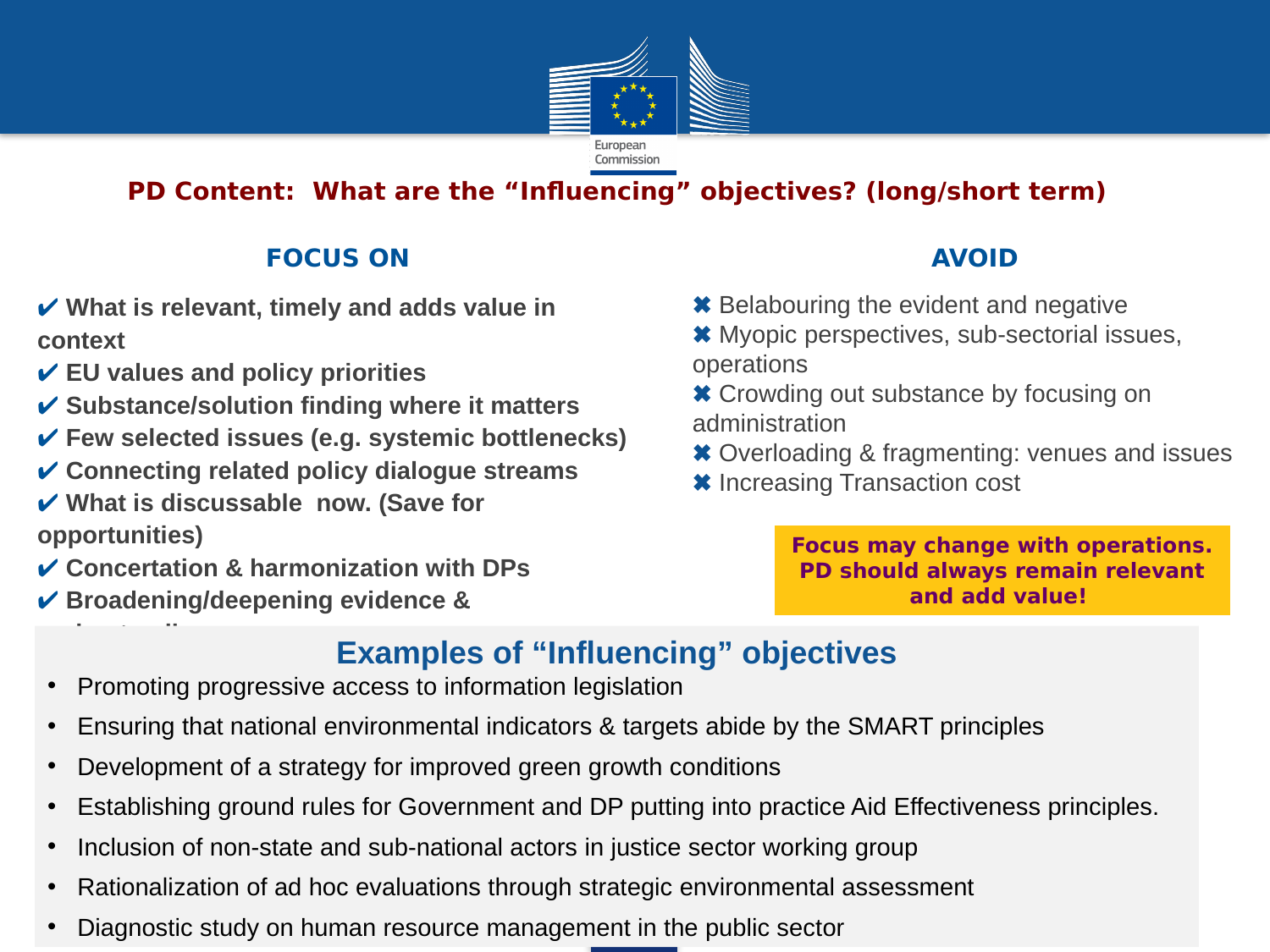

PD Content:  What are the “Influencing” objectives? (long/short term)
FOCUS ON

✔ What is relevant, timely and adds value in context
✔ EU values and policy priorities
✔ Substance/solution finding where it matters
✔ Few selected issues (e.g. systemic bottlenecks)
✔ Connecting related policy dialogue streams
✔ What is discussable  now. (Save for opportunities)
✔ Concertation & harmonization with DPs
✔ Broadening/deepening evidence & understanding
✔ Coherence, Risks, Sustainability etc.
AVOID

✖ Belabouring the evident and negative
✖ Myopic perspectives, sub-sectorial issues, operations
✖ Crowding out substance by focusing on administration
✖ Overloading & fragmenting: venues and issues
✖ Increasing Transaction cost
Focus may change with operations. PD should always remain relevant and add value!
Examples of “Influencing” objectives
Promoting progressive access to information legislation
Ensuring that national environmental indicators & targets abide by the SMART principles
Development of a strategy for improved green growth conditions
Establishing ground rules for Government and DP putting into practice Aid Effectiveness principles.
Inclusion of non-state and sub-national actors in justice sector working group
Rationalization of ad hoc evaluations through strategic environmental assessment
Diagnostic study on human resource management in the public sector
10